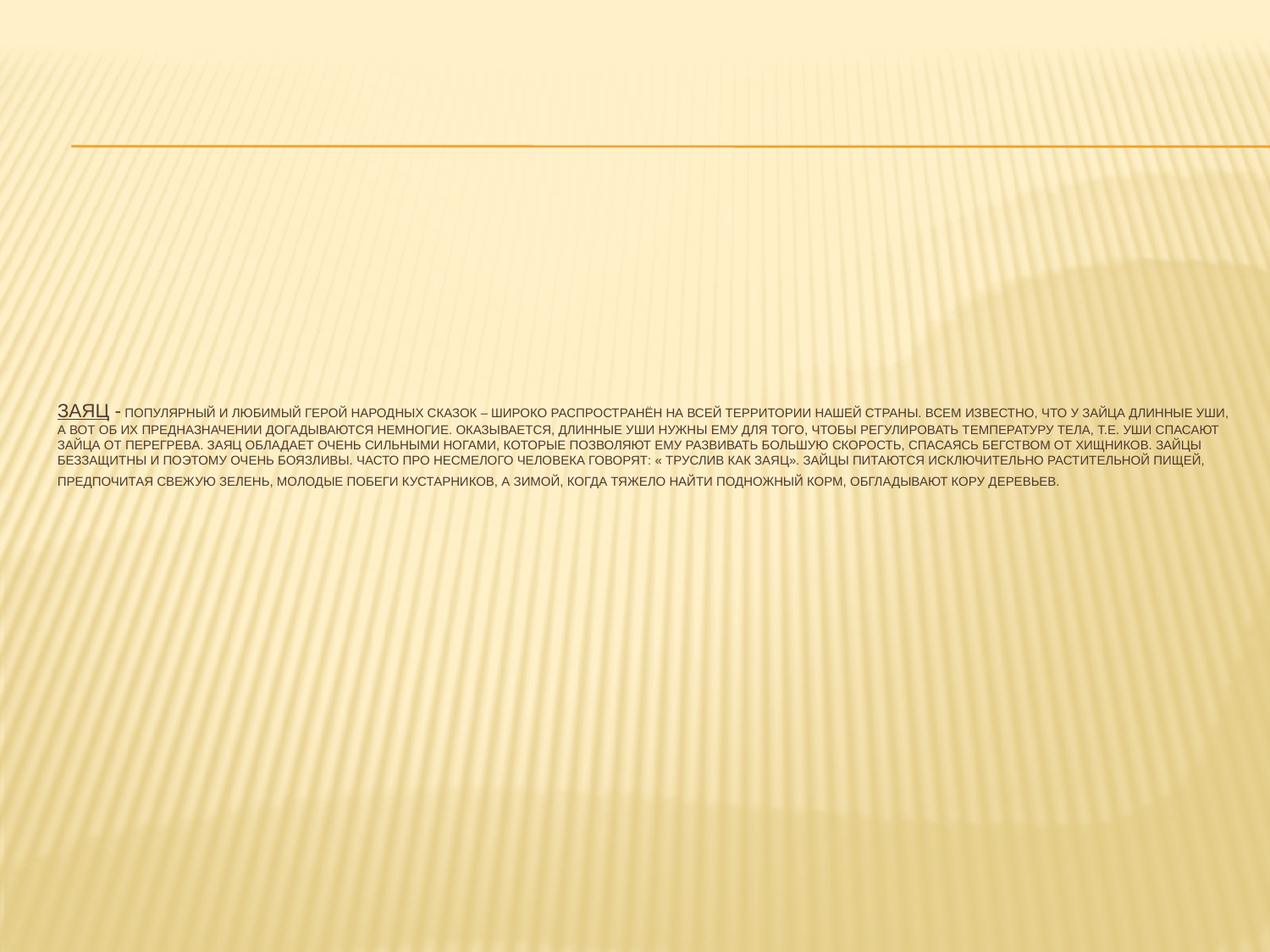

# Заяц - популярный и любимый герой народных сказок – широко распространён на всей территории нашей страны. Всем известно, что у зайца длинные уши, а вот об их предназначении догадываются немногие. Оказывается, длинные уши нужны ему для того, чтобы регулировать температуру тела, т.Е. уши спасают зайца от перегрева. Заяц обладает очень сильными ногами, которые позволяют ему развивать большую скорость, спасаясь бегством от хищников. Зайцы беззащитны и поэтому очень боязливы. Часто про несмелого человека говорят: « труслив как заяц». Зайцы питаются исключительно растительной пищей, предпочитая свежую зелень, молодые побеги кустарников, а зимой, когда тяжело найти подножный корм, обгладывают кору деревьев.